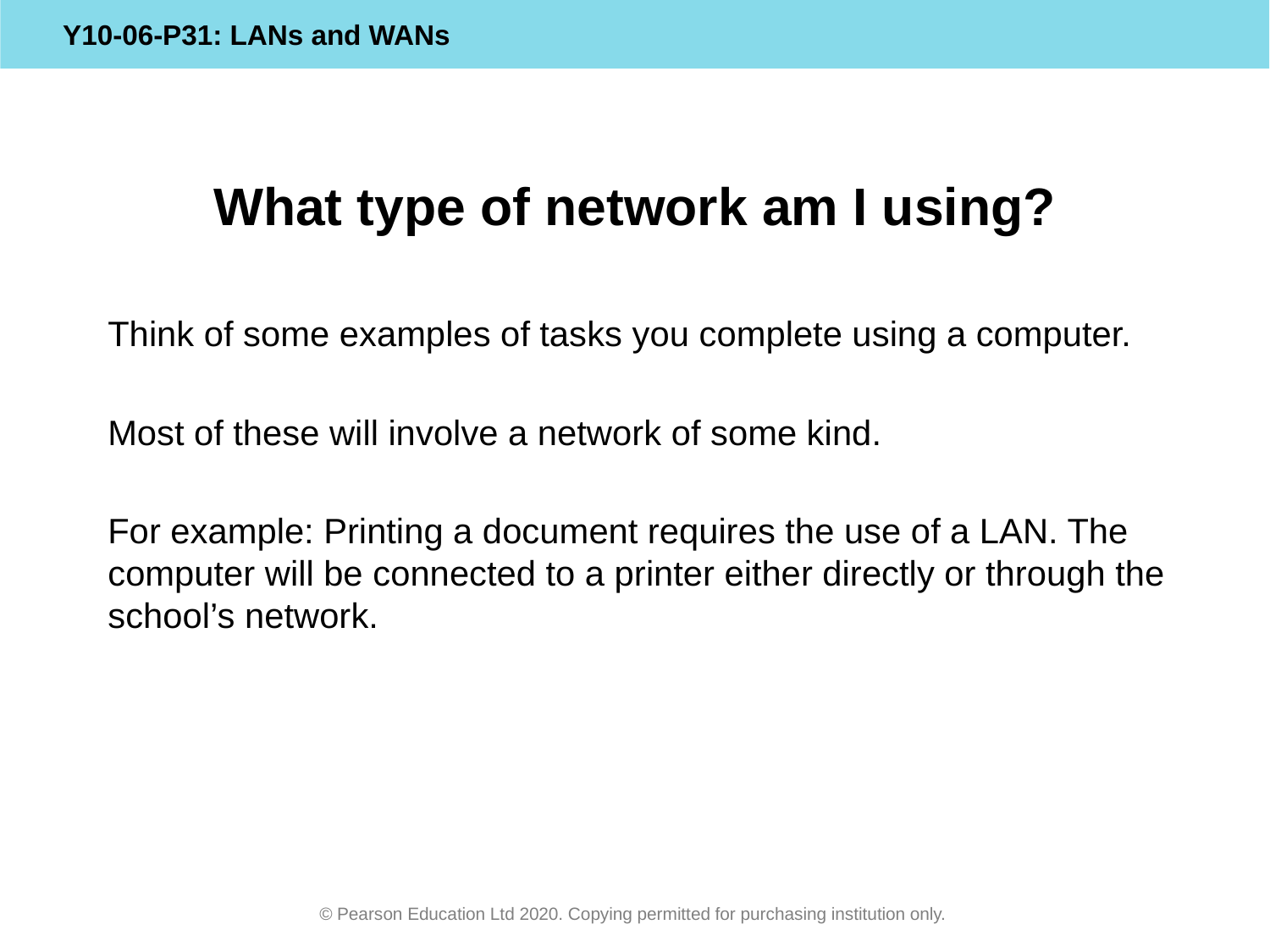

# What type of network am I using?
Think of some examples of tasks you complete using a computer.

Most of these will involve a network of some kind.

For example: Printing a document requires the use of a LAN. The computer will be connected to a printer either directly or through the school’s network.
© Pearson Education Ltd 2020. Copying permitted for purchasing institution only.